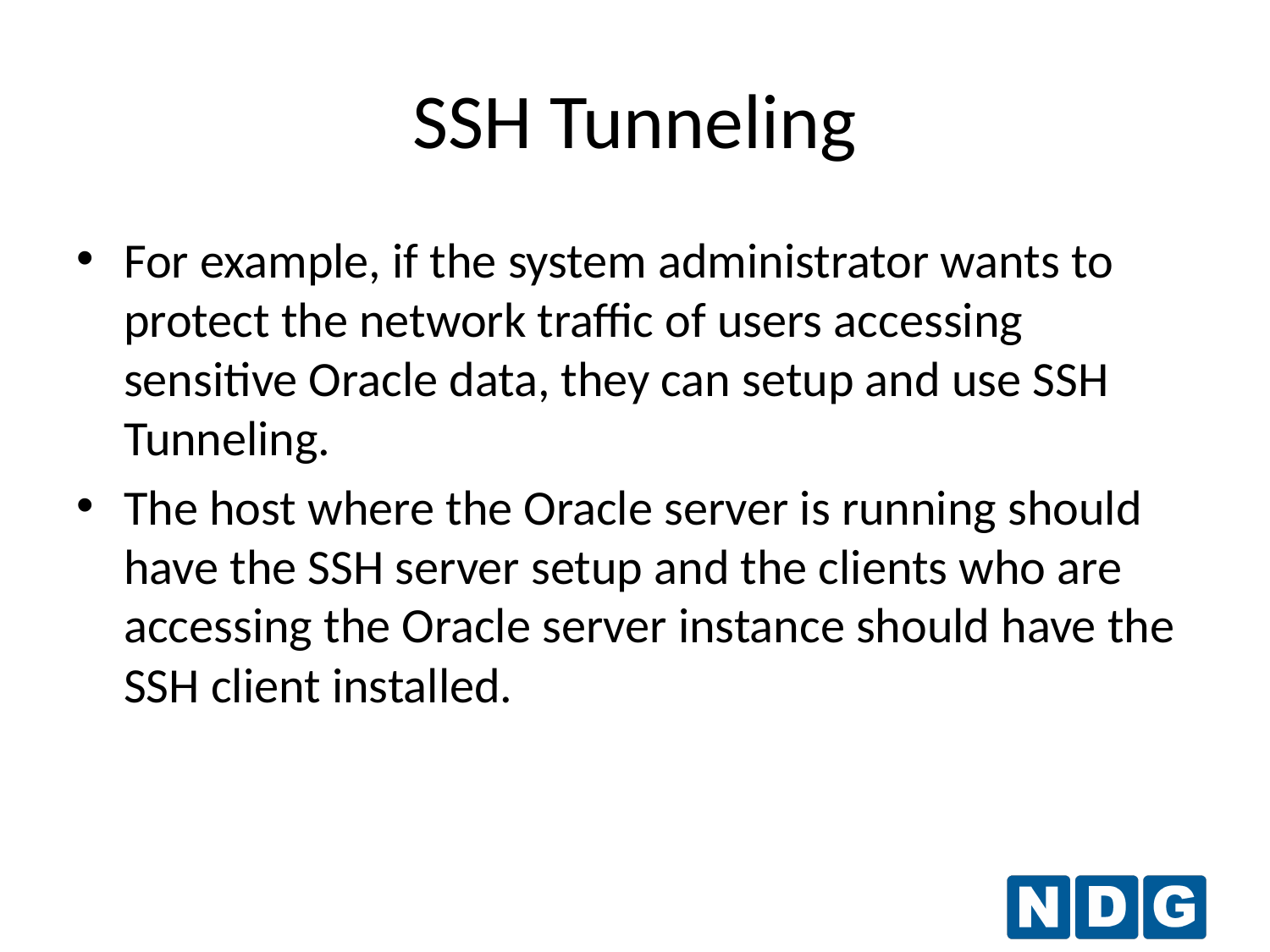

# SSH Tunneling
For example, if the system administrator wants to protect the network traffic of users accessing sensitive Oracle data, they can setup and use SSH Tunneling.
The host where the Oracle server is running should have the SSH server setup and the clients who are accessing the Oracle server instance should have the SSH client installed.